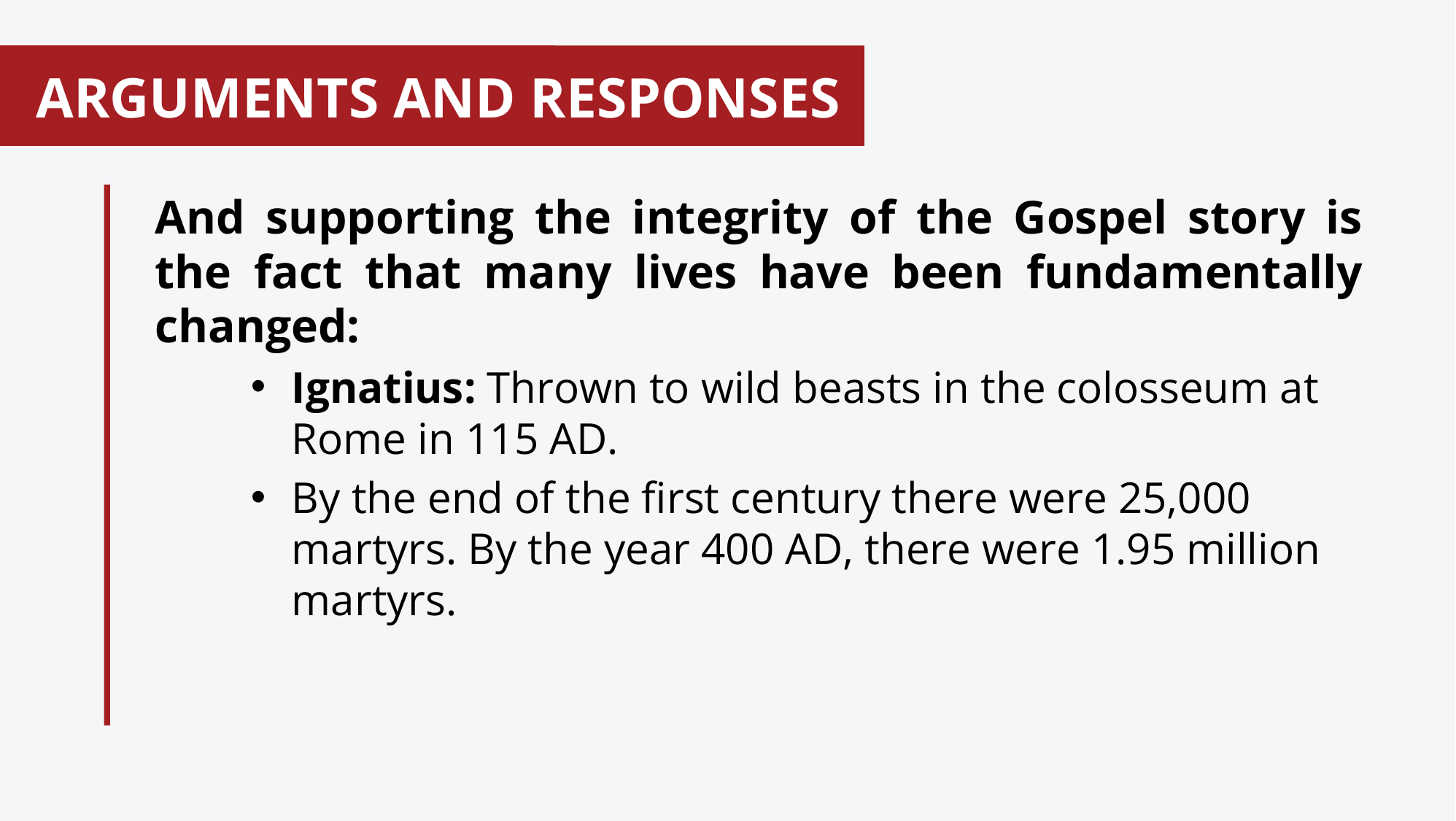

ARGUMENTS AND RESPONSES
#
And supporting the integrity of the Gospel story is the fact that many lives have been fundamentally changed:
Ignatius: Thrown to wild beasts in the colosseum at Rome in 115 AD.
By the end of the first century there were 25,000 martyrs. By the year 400 AD, there were 1.95 million martyrs.